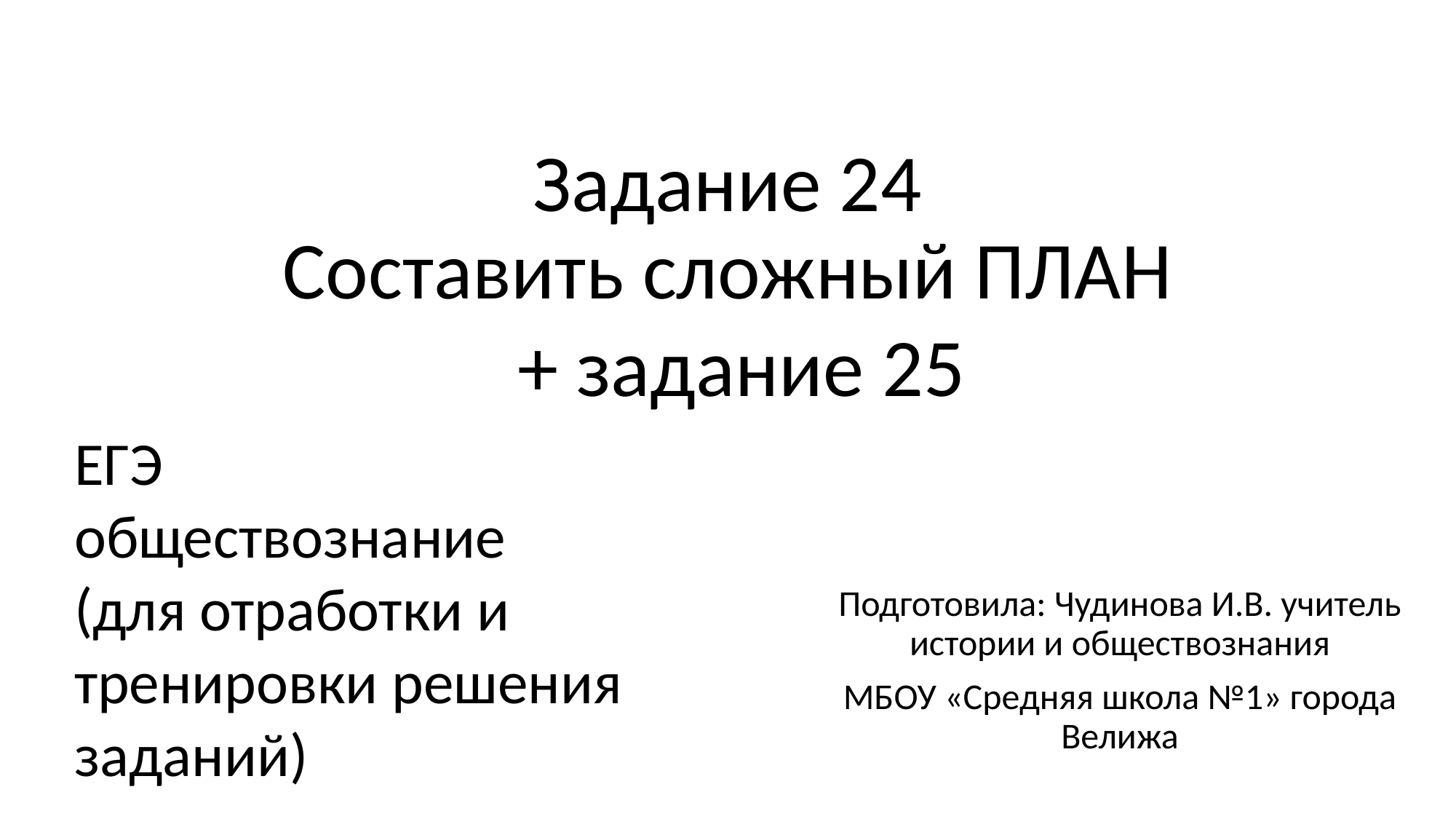

# Задание 24 Составить сложный ПЛАН
+ задание 25
ЕГЭ
обществознание
(для отработки и тренировки решения заданий)
Подготовила: Чудинова И.В. учитель истории и обществознания
МБОУ «Средняя школа №1» города Велижа